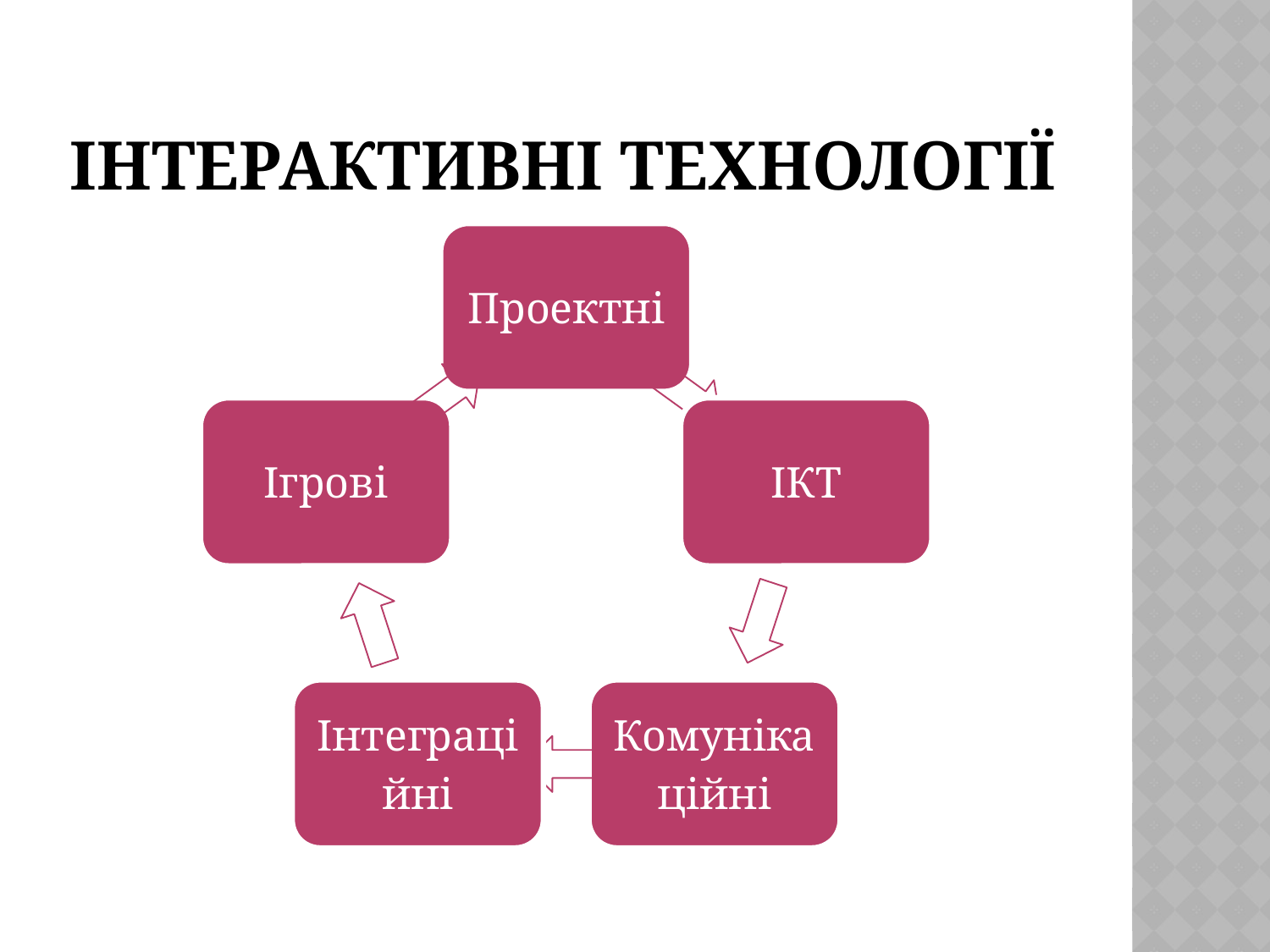

# ІНтерактивні ТЕХНОЛОГІЇ
Проектні
ІКТ
Комунікаційні
Інтеграційні
Ігрові